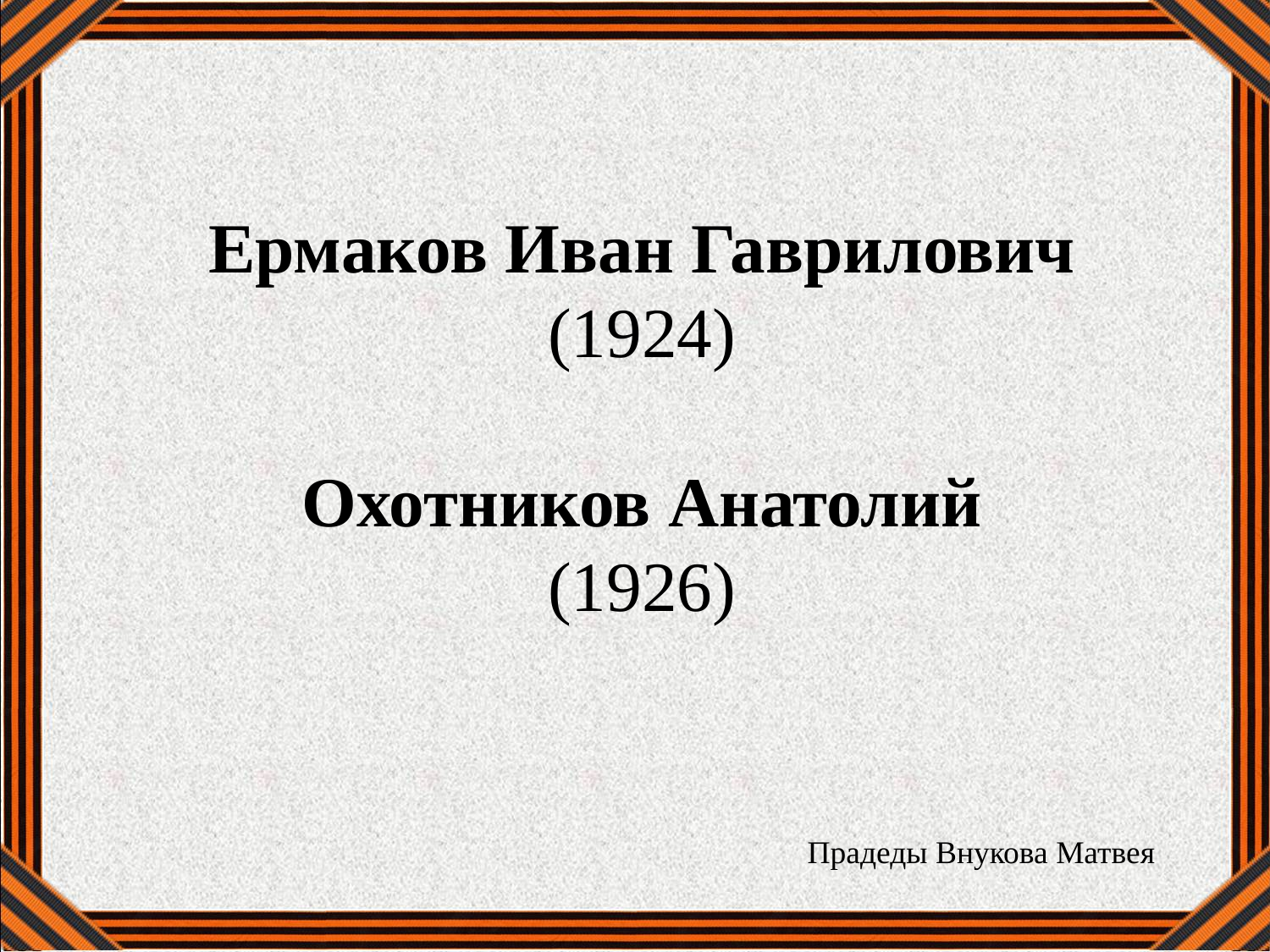

Ермаков Иван Гаврилович
(1924)

Охотников Анатолий
(1926)
Прадеды Внукова Матвея